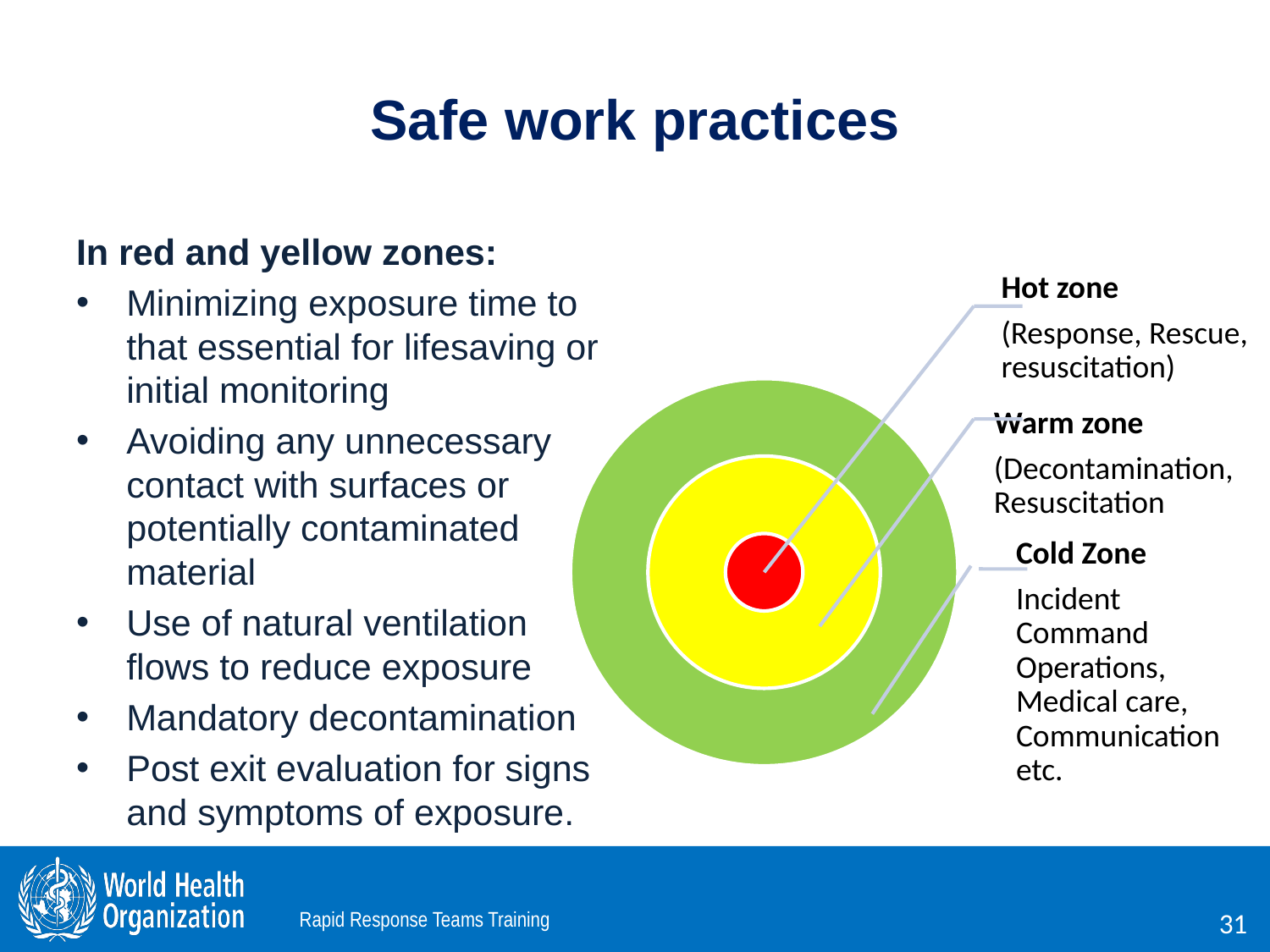

# Safe work practices

Hot zone
(Response, Rescue, resuscitation)

Warm zone
(Decontamination, Resuscitation

Cold Zone
Incident Command Operations, Medical care, Communication etc.
In red and yellow zones:
Minimizing exposure time to that essential for lifesaving or initial monitoring
Avoiding any unnecessary contact with surfaces or potentially contaminated material
Use of natural ventilation flows to reduce exposure
Mandatory decontamination
Post exit evaluation for signs and symptoms of exposure.